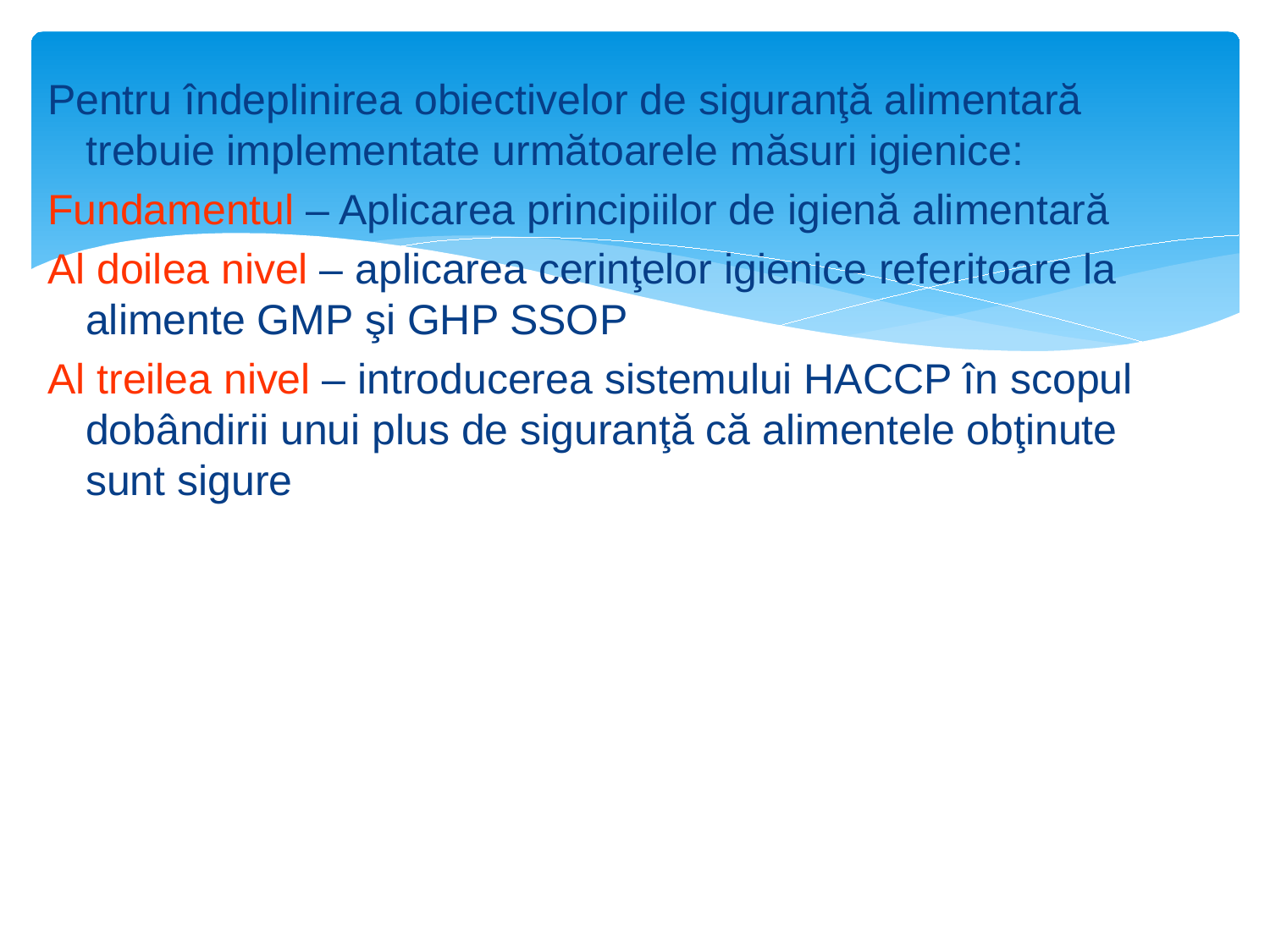

Pentru îndeplinirea obiectivelor de siguranţă alimentară trebuie implementate următoarele măsuri igienice:
Fundamentul – Aplicarea principiilor de igienă alimentară
Al doilea nivel – aplicarea cerinţelor igienice referitoare la alimente GMP şi GHP SSOP
Al treilea nivel – introducerea sistemului HACCP în scopul dobândirii unui plus de siguranţă că alimentele obţinute sunt sigure